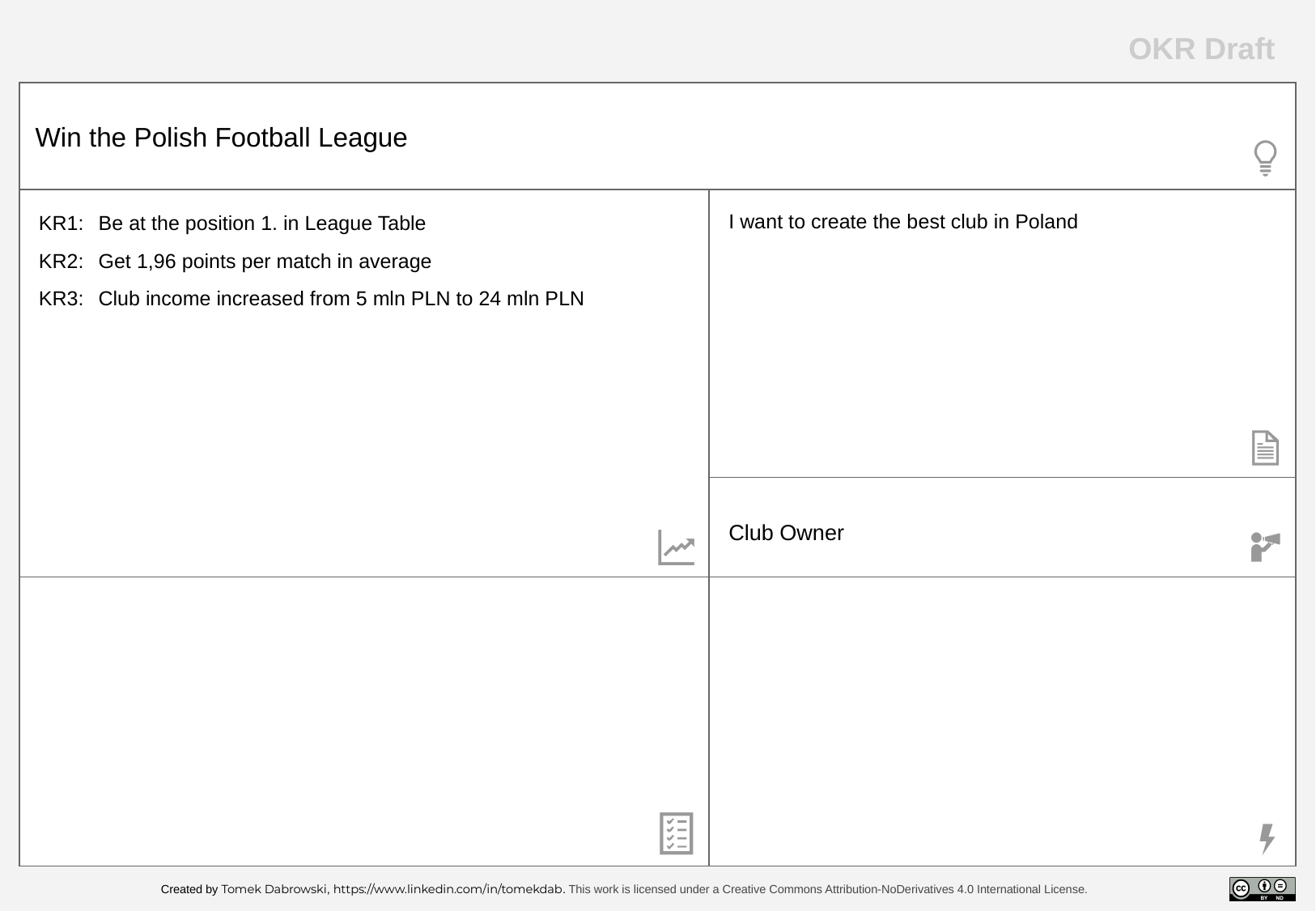

# Win the Polish Football League
I want to create the best club in Poland
KR1: 	Be at the position 1. in League Table
KR2: 	Get 1,96 points per match in average
KR3: 	Club income increased from 5 mln PLN to 24 mln PLN

Club Owner